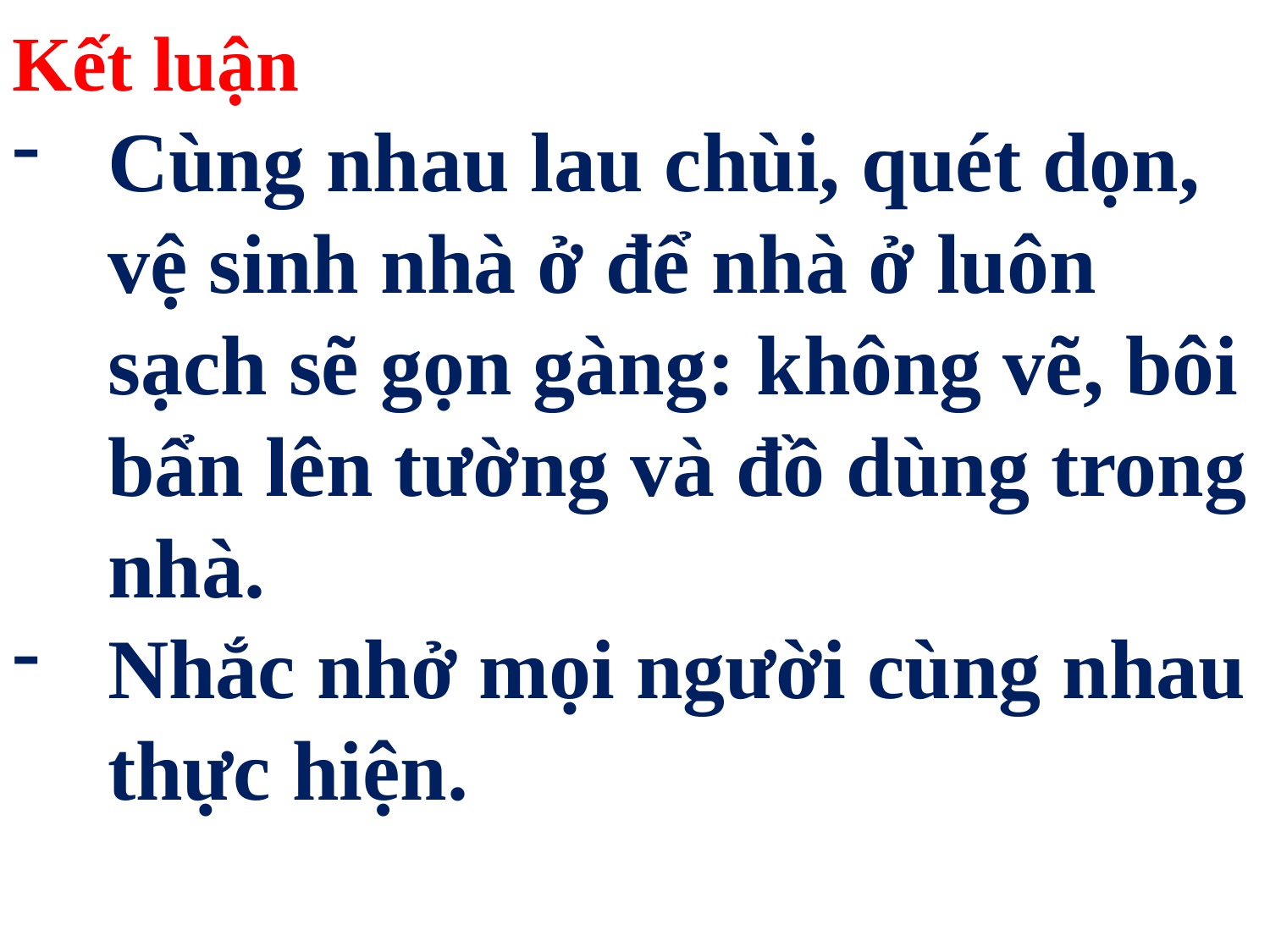

Kết luận
Cùng nhau lau chùi, quét dọn, vệ sinh nhà ở để nhà ở luôn sạch sẽ gọn gàng: không vẽ, bôi bẩn lên tường và đồ dùng trong nhà.
Nhắc nhở mọi người cùng nhau thực hiện.